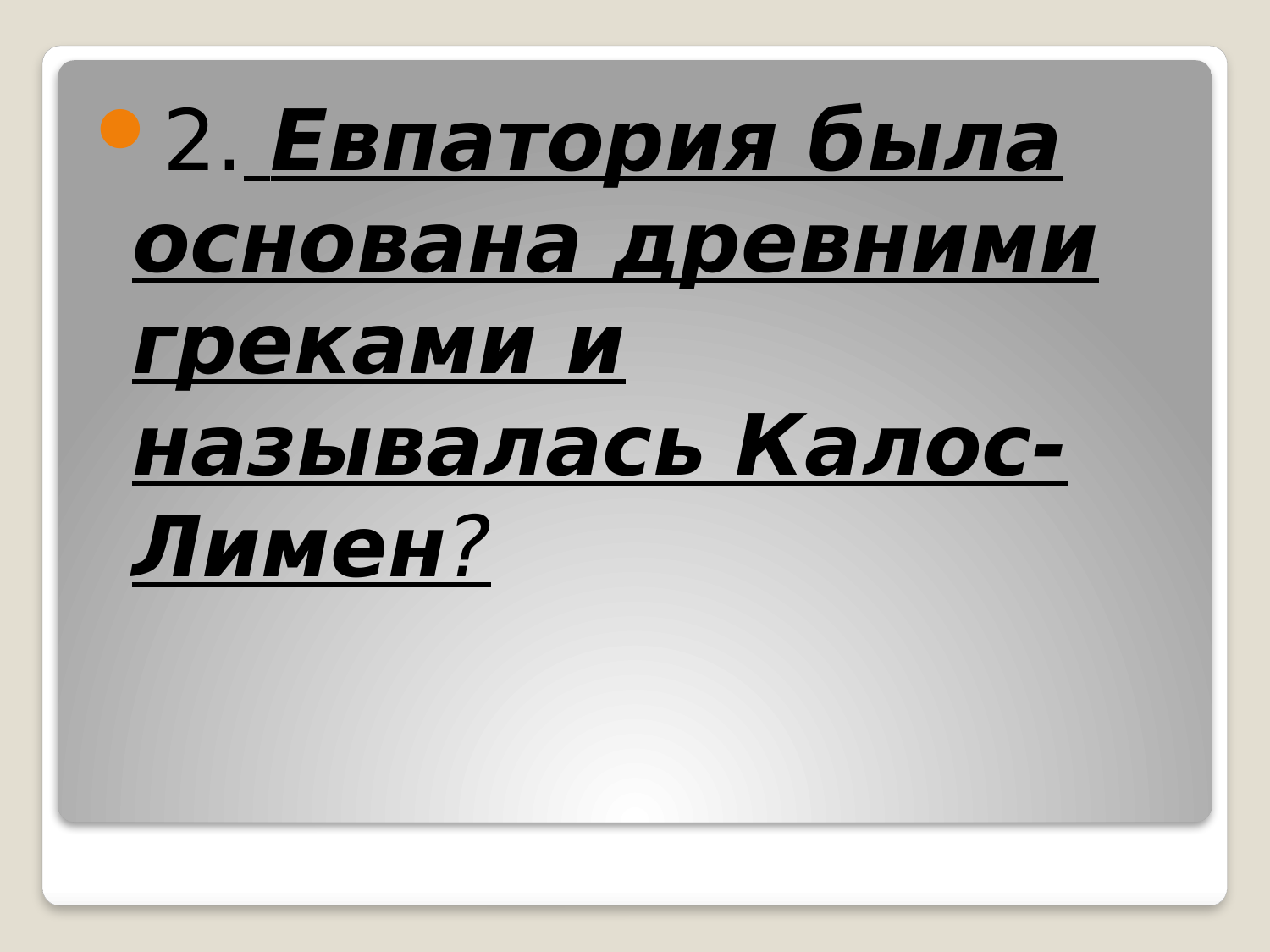

2. Евпатория была основана древними греками и называлась Калос-Лимен?